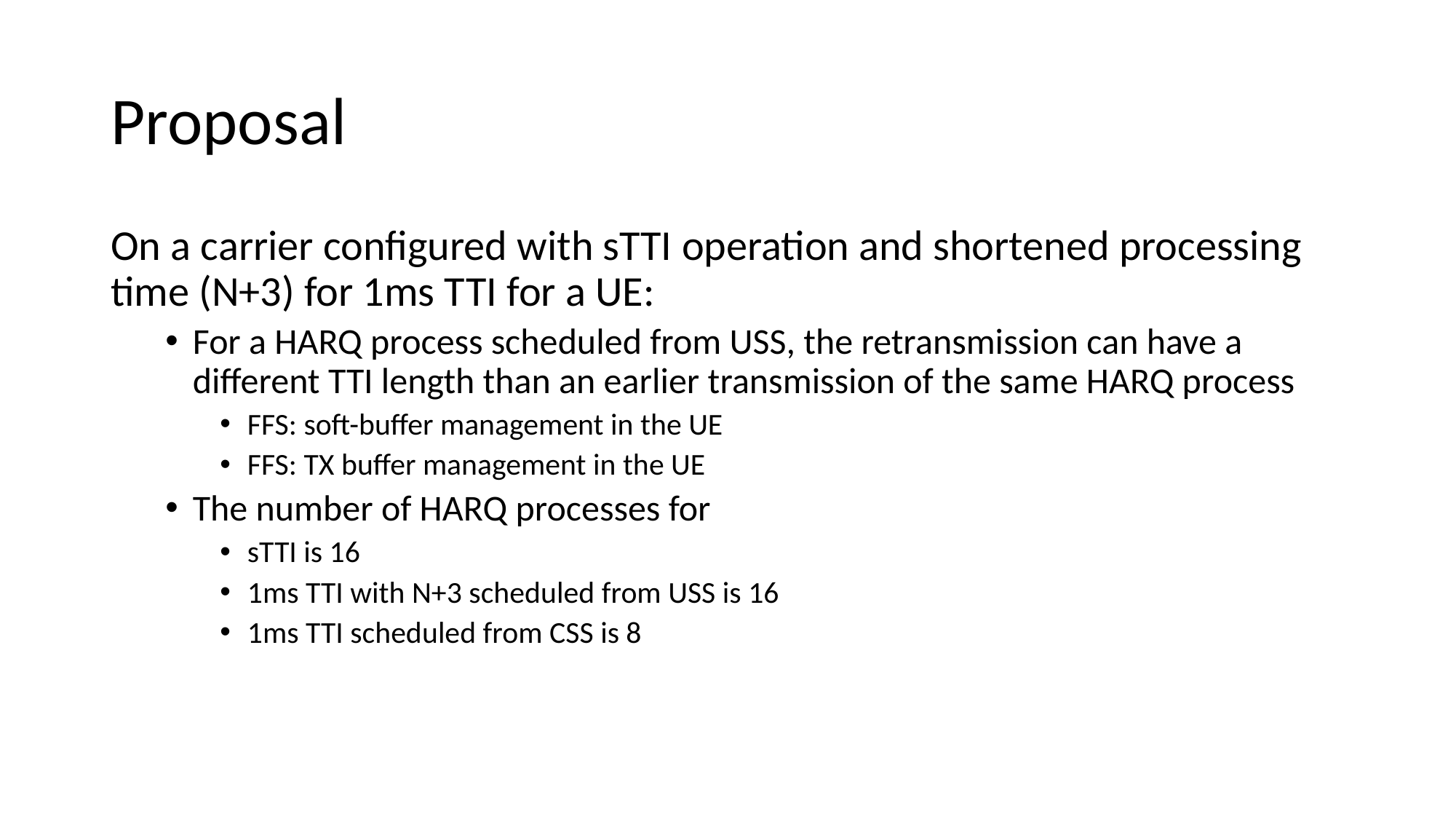

# Proposal
On a carrier configured with sTTI operation and shortened processing time (N+3) for 1ms TTI for a UE:
For a HARQ process scheduled from USS, the retransmission can have a different TTI length than an earlier transmission of the same HARQ process
FFS: soft-buffer management in the UE
FFS: TX buffer management in the UE
The number of HARQ processes for
sTTI is 16
1ms TTI with N+3 scheduled from USS is 16
1ms TTI scheduled from CSS is 8